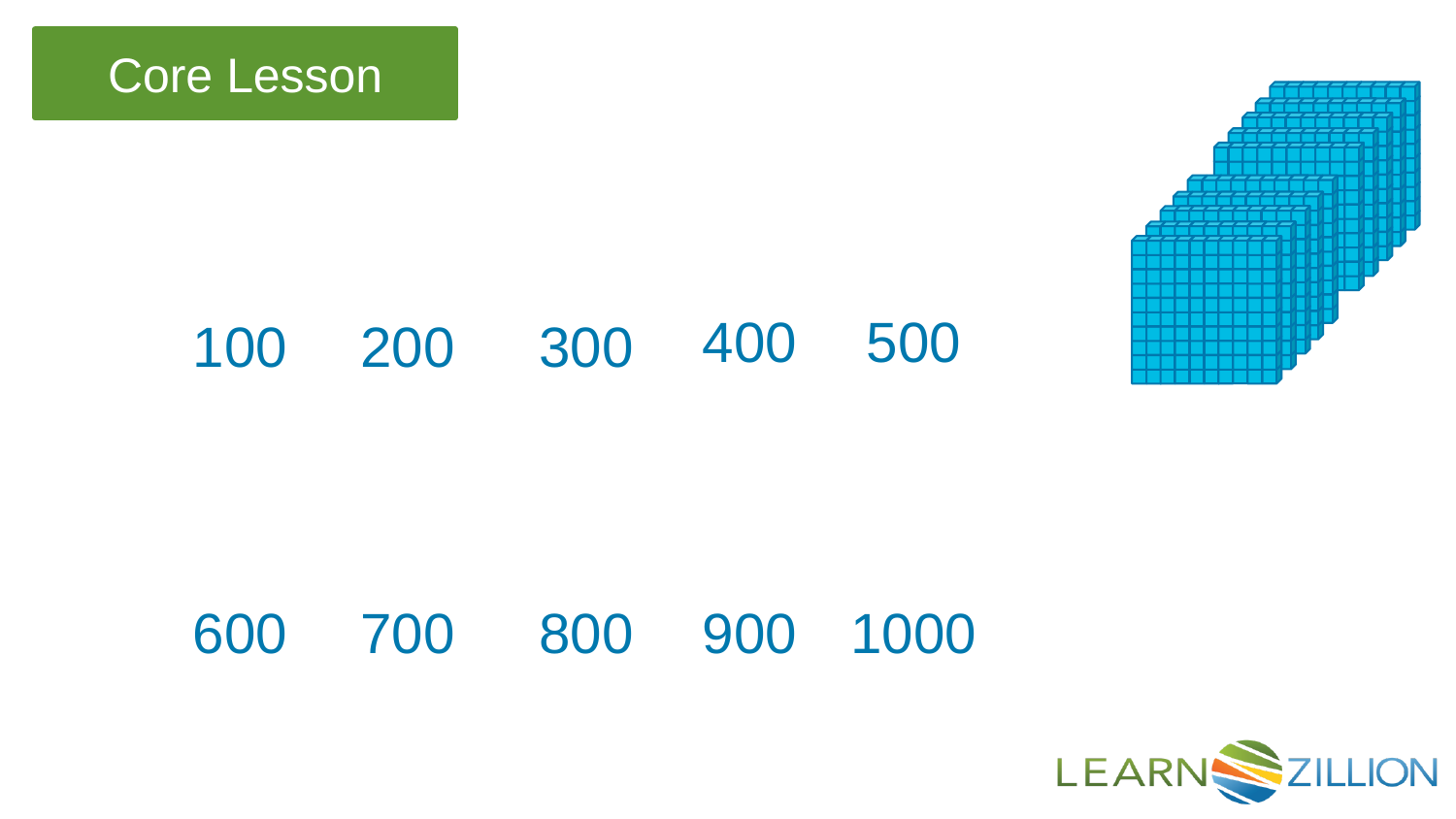

400
500
100
200
300
600
700
800
900
1000